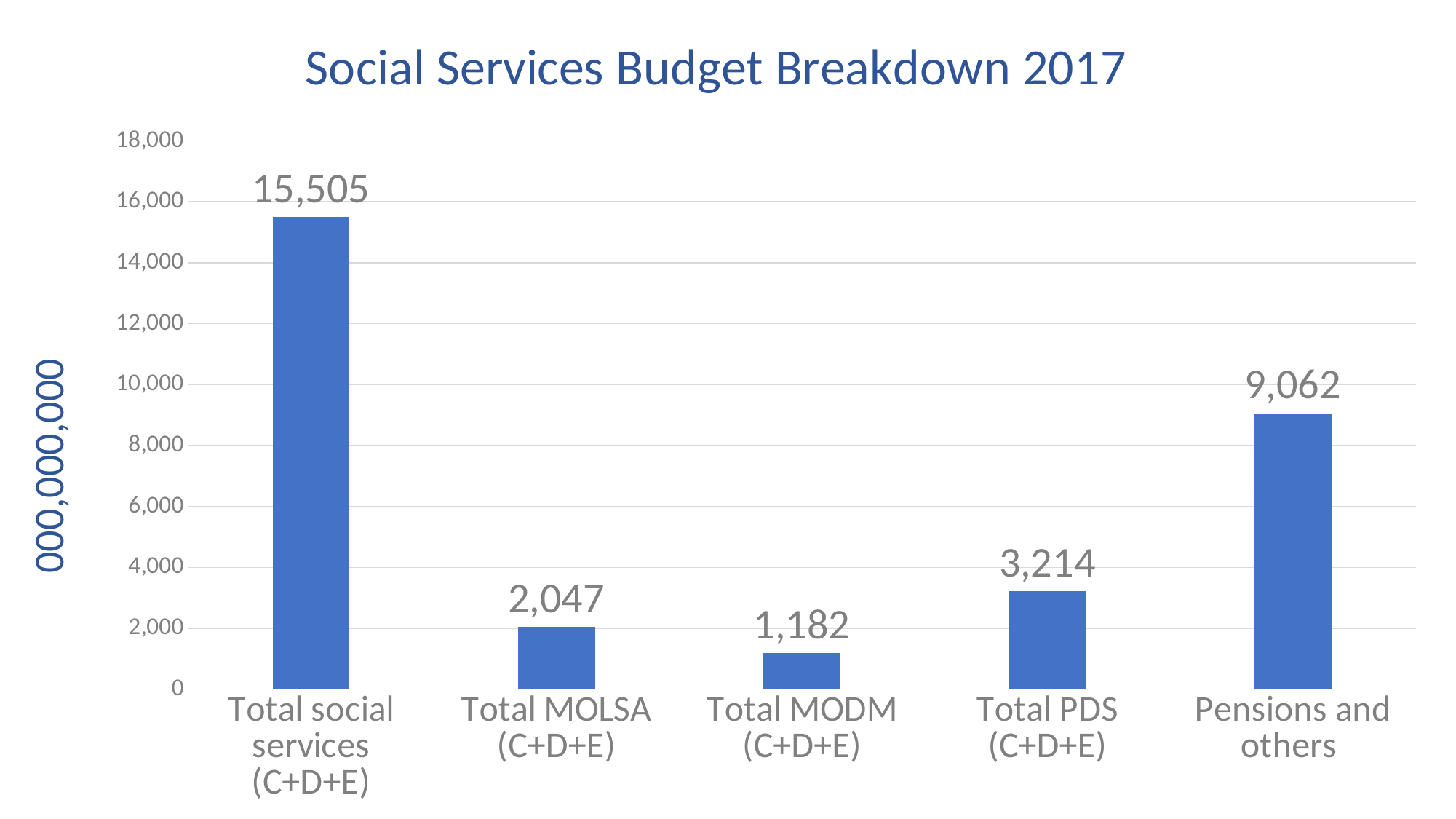

### Chart: Social Services Budget Breakdown 2017

| Category |  |
|---|---|
| Total social services (C+D+E) | 15505.0 |
| Total MOLSA (C+D+E) | 2047.0 |
| Total MODM (C+D+E) | 1182.0 |
| Total PDS (C+D+E) | 3214.0 |
| Pensions and others  | 9062.0 |